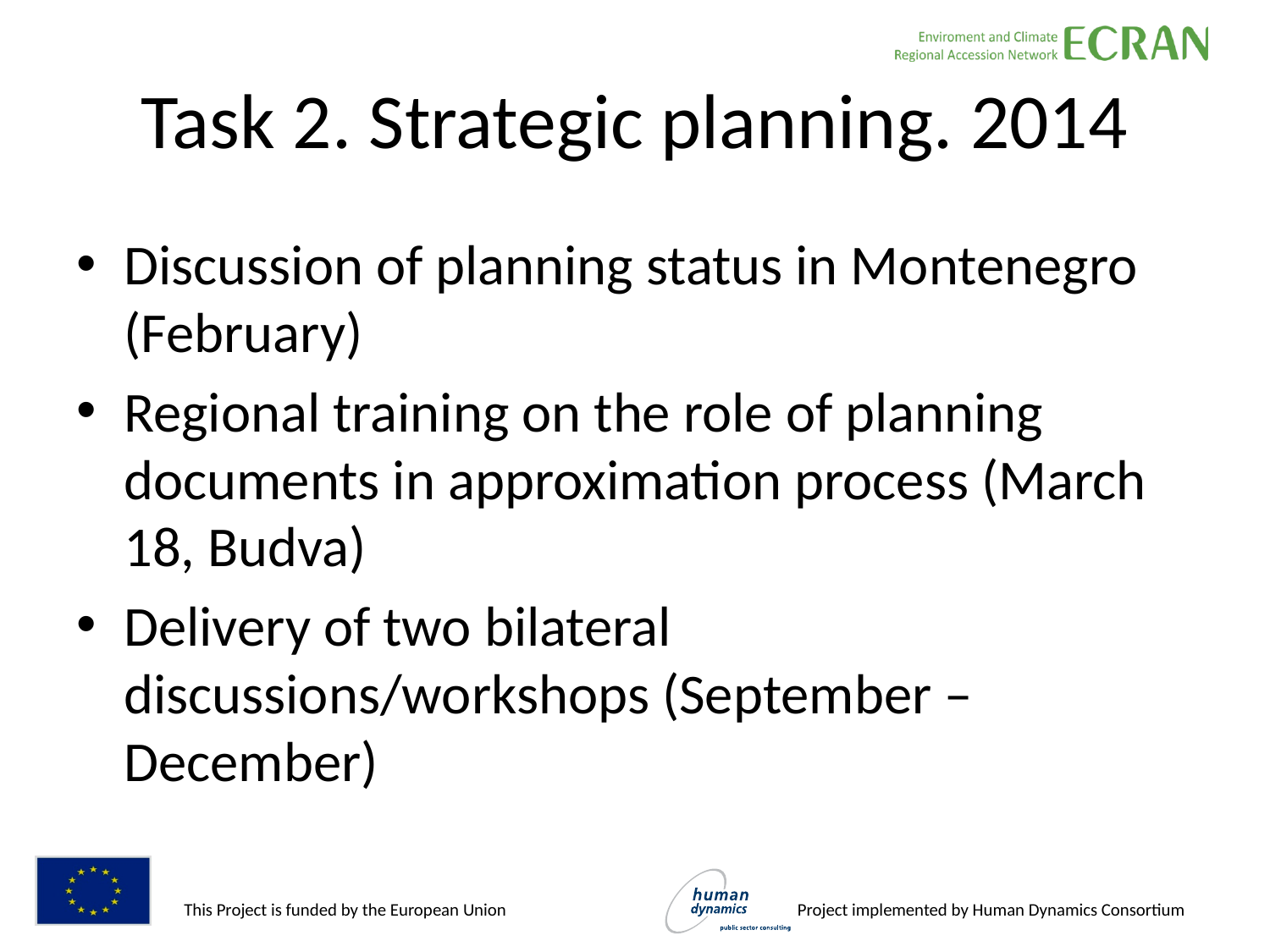

# Task 2. Strategic planning. 2014
Discussion of planning status in Montenegro (February)
Regional training on the role of planning documents in approximation process (March 18, Budva)
Delivery of two bilateral discussions/workshops (September – December)